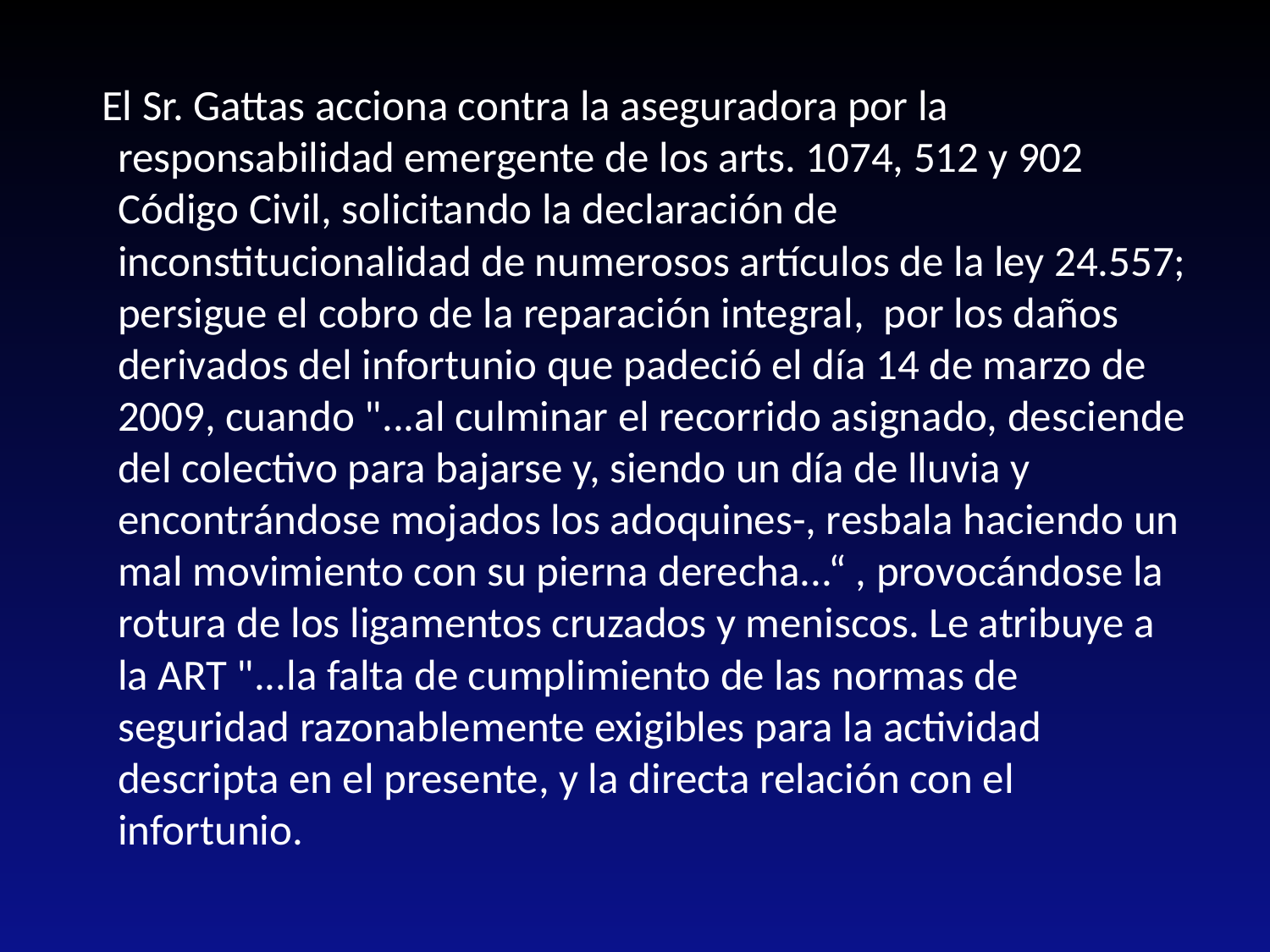

El Sr. Gattas acciona contra la aseguradora por la responsabilidad emergente de los arts. 1074, 512 y 902 Código Civil, solicitando la declaración de inconstitucionalidad de numerosos artículos de la ley 24.557; persigue el cobro de la reparación integral,  por los daños derivados del infortunio que padeció el día 14 de marzo de 2009, cuando "...al culminar el recorrido asignado, desciende del colectivo para bajarse y, siendo un día de lluvia y encontrándose mojados los adoquines-, resbala haciendo un mal movimiento con su pierna derecha...“ , provocándose la rotura de los ligamentos cruzados y meniscos. Le atribuye a la ART "...la falta de cumplimiento de las normas de seguridad razonablemente exigibles para la actividad descripta en el presente, y la directa relación con el infortunio.